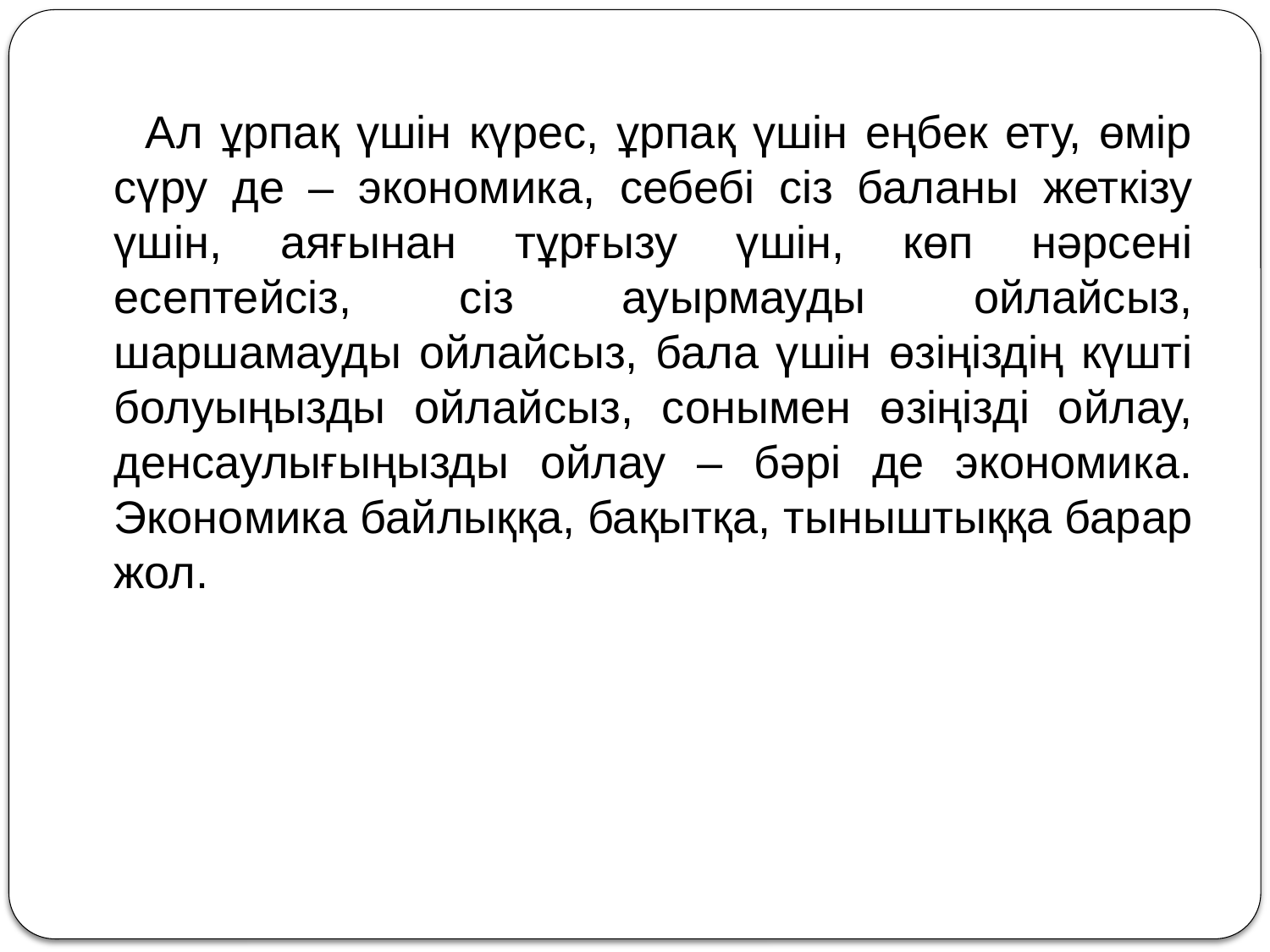

Ал ұрпақ үшін күрес, ұрпақ үшін еңбек ету, өмір сүру де – экономика, себебі сіз баланы жеткізу үшін, аяғынан тұрғызу үшін, көп нәрсені есептейсіз, сіз ауырмауды ойлайсыз, шаршамауды ойлайсыз, бала үшін өзіңіздің күшті болуыңызды ойлайсыз, сонымен өзіңізді ойлау, денсаулығыңызды ойлау – бәрі де экономика. Экономика байлыққа, бақытқа, тыныштыққа барар жол.